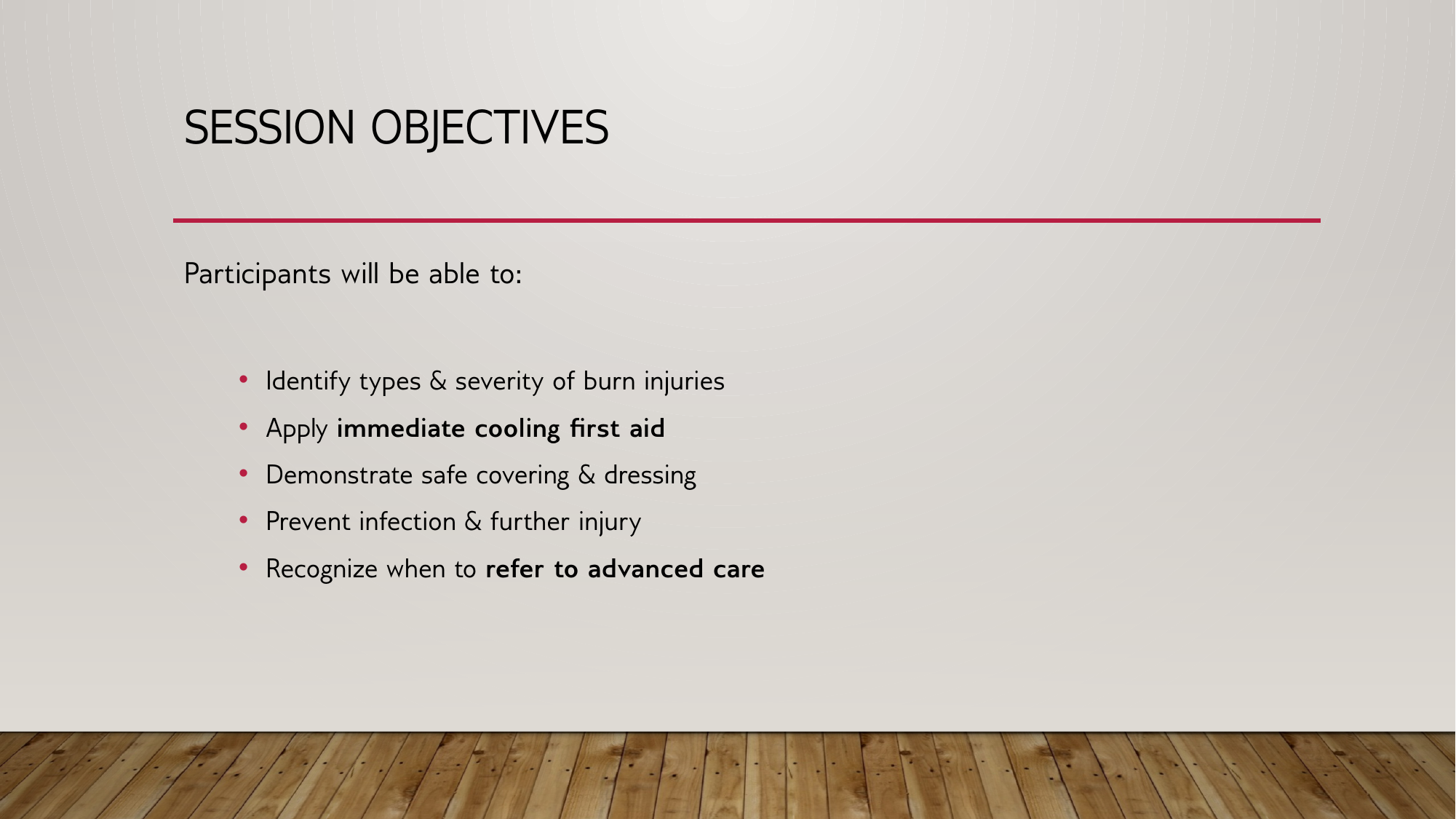

# Session Objectives
Participants will be able to:

Identify types & severity of burn injuries
Apply immediate cooling first aid
Demonstrate safe covering & dressing
Prevent infection & further injury
Recognize when to refer to advanced care